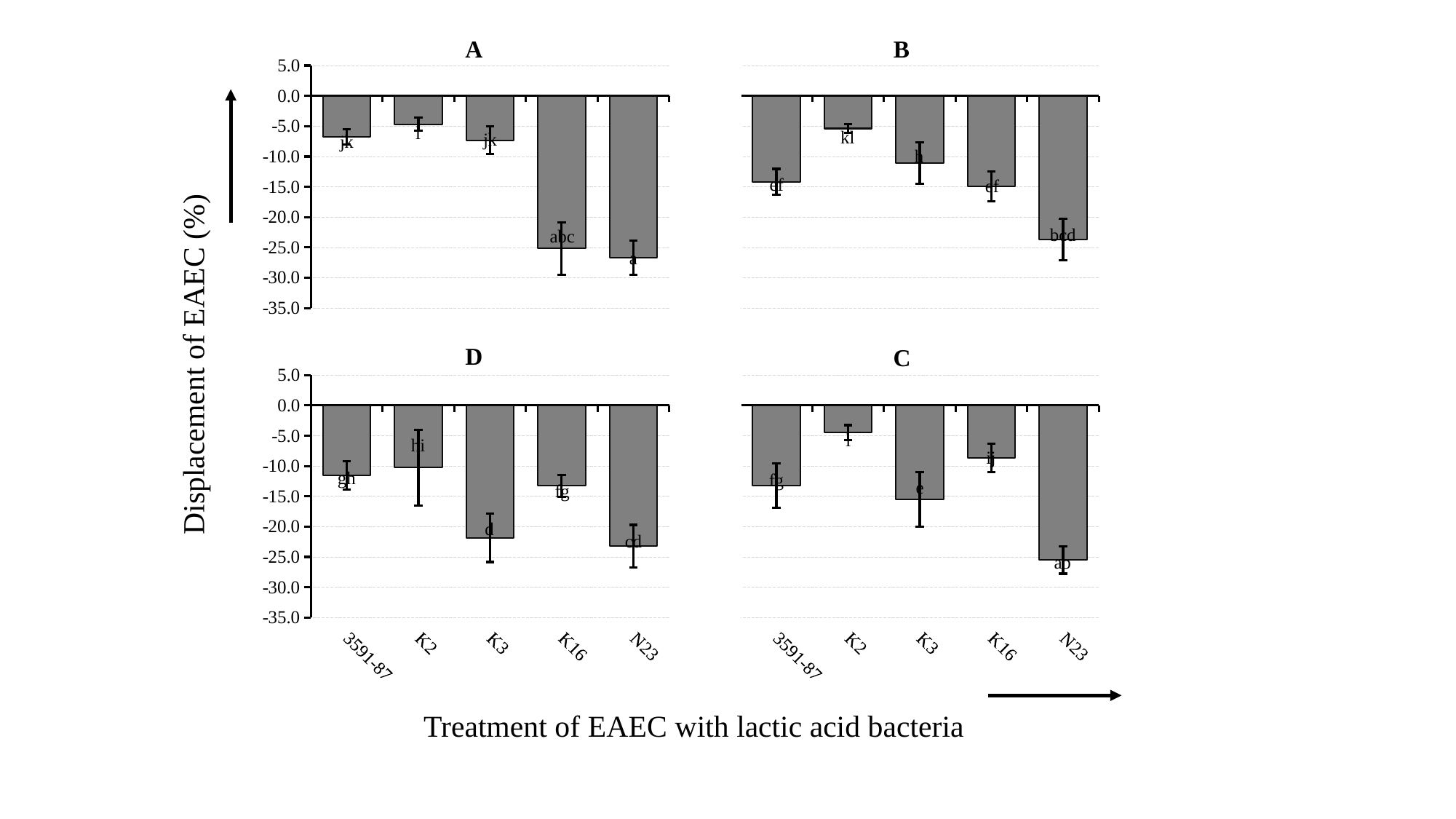

B
A
D
C

### Chart

| Category |  |
|---|---|
| 3591-87 | -6.73951 |
| K2 | -4.7001 |
| K3 | -7.32301 |
| K16 | -25.1909 |
| N23 | -26.7036 |

### Chart

| Category |  |
|---|---|
| 3591-87 | -14.1705 |
| K2 | -5.38377 |
| K3 | -11.087 |
| K16 | -14.9356 |
| N23 | -23.7367 |
Displacement of EAEC (%)

### Chart

| Category |  |
|---|---|
| 3591-87 | -11.5432 |
| K2 | -10.2672 |
| K3 | -21.8322 |
| K16 | -13.2692 |
| N23 | -23.2131 |

### Chart

| Category |  |
|---|---|
| 3591-87 | -13.249 |
| K2 | -4.50476 |
| K3 | -15.4945 |
| K16 | -8.70557 |
| N23 | -25.4819 |
Treatment of EAEC with lactic acid bacteria